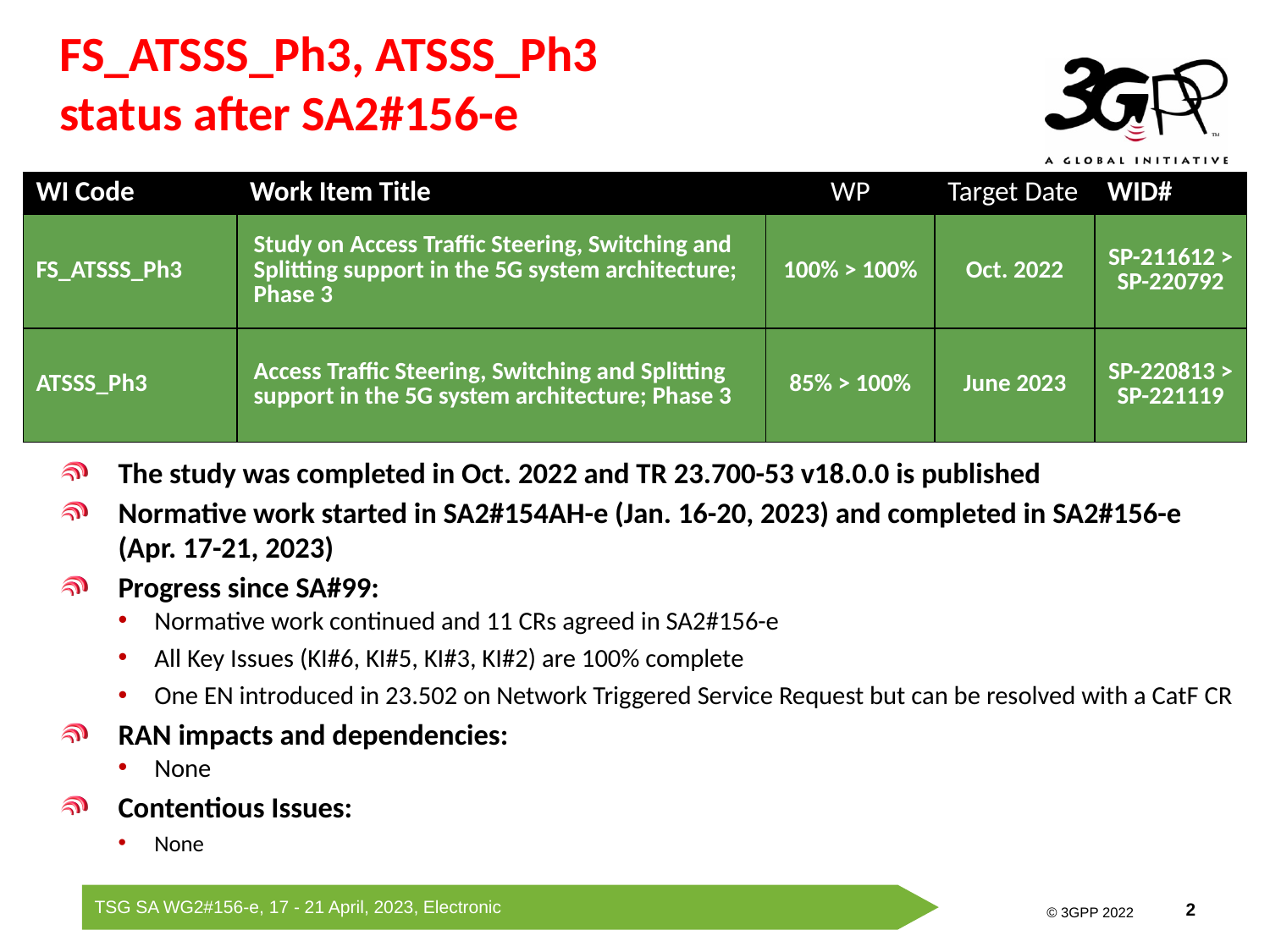

# FS_ATSSS_Ph3, ATSSS_Ph3 status after SA2#156-e
| WI Code | Work Item Title | WP | Target Date | WID# |
| --- | --- | --- | --- | --- |
| FS\_ATSSS\_Ph3 | Study on Access Traffic Steering, Switching and Splitting support in the 5G system architecture; Phase 3 | 100% > 100% | Oct. 2022 | SP-211612 > SP-220792 |
| ATSSS\_Ph3 | Access Traffic Steering, Switching and Splitting support in the 5G system architecture; Phase 3 | 85% > 100% | June 2023 | SP-220813 > SP-221119 |
The study was completed in Oct. 2022 and TR 23.700-53 v18.0.0 is published
Normative work started in SA2#154AH-e (Jan. 16-20, 2023) and completed in SA2#156-e (Apr. 17-21, 2023)
Progress since SA#99:
Normative work continued and 11 CRs agreed in SA2#156-e
All Key Issues (KI#6, KI#5, KI#3, KI#2) are 100% complete
One EN introduced in 23.502 on Network Triggered Service Request but can be resolved with a CatF CR
RAN impacts and dependencies:
None
Contentious Issues:
None